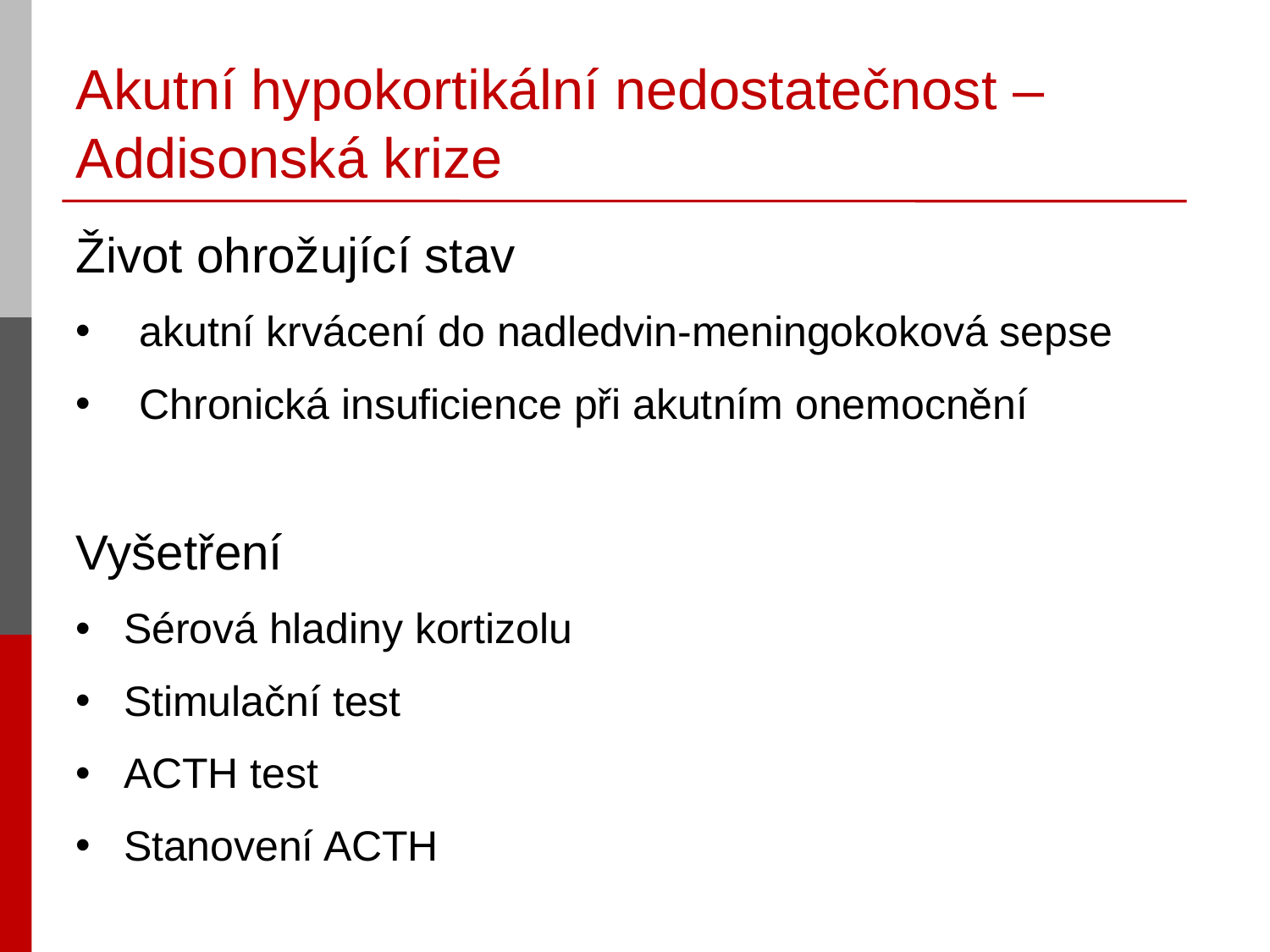

# Akutní hypokortikální nedostatečnost –Addisonská krize
Život ohrožující stav
akutní krvácení do nadledvin-meningokoková sepse
Chronická insuficience při akutním onemocnění

Vyšetření
Sérová hladiny kortizolu
Stimulační test
ACTH test
Stanovení ACTH